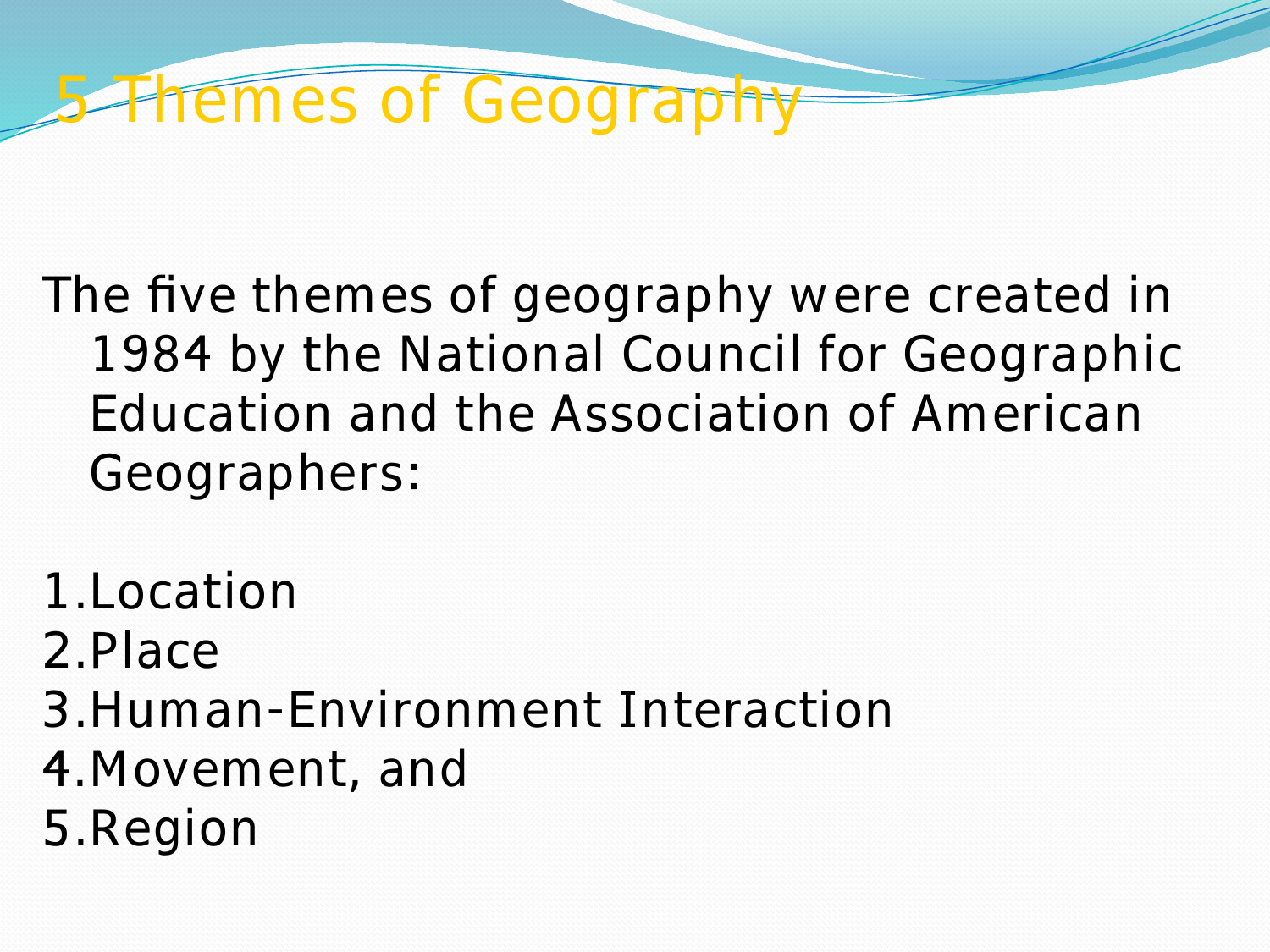

5 Themes of Geography
The five themes of geography were created in 1984 by the National Council for Geographic Education and the Association of American Geographers:

Location
Place
Human-Environment Interaction
Movement, and
Region